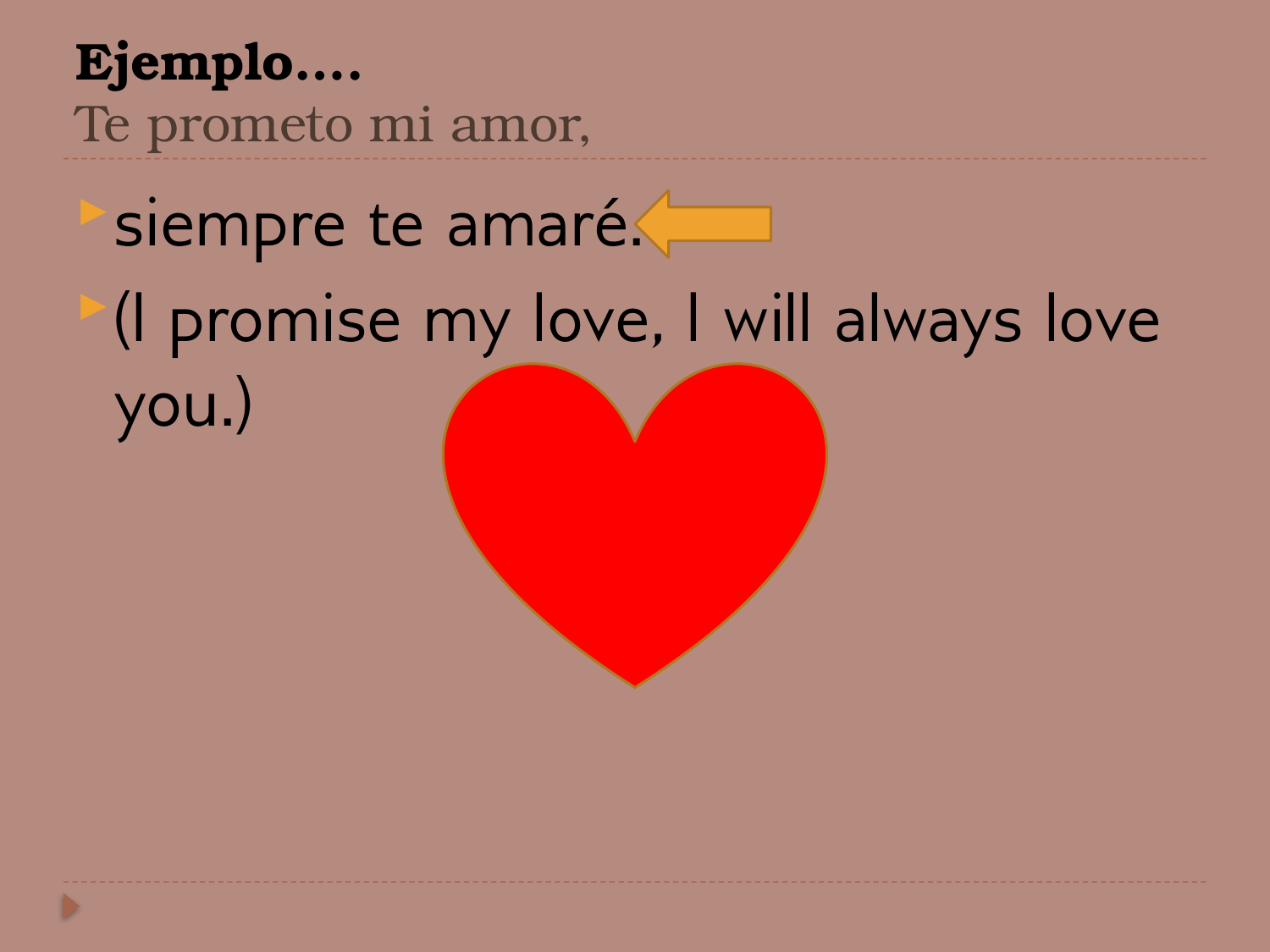

# Ejemplo…. Te prometo mi amor,
siempre te amaré.
(I promise my love, I will always love you.)